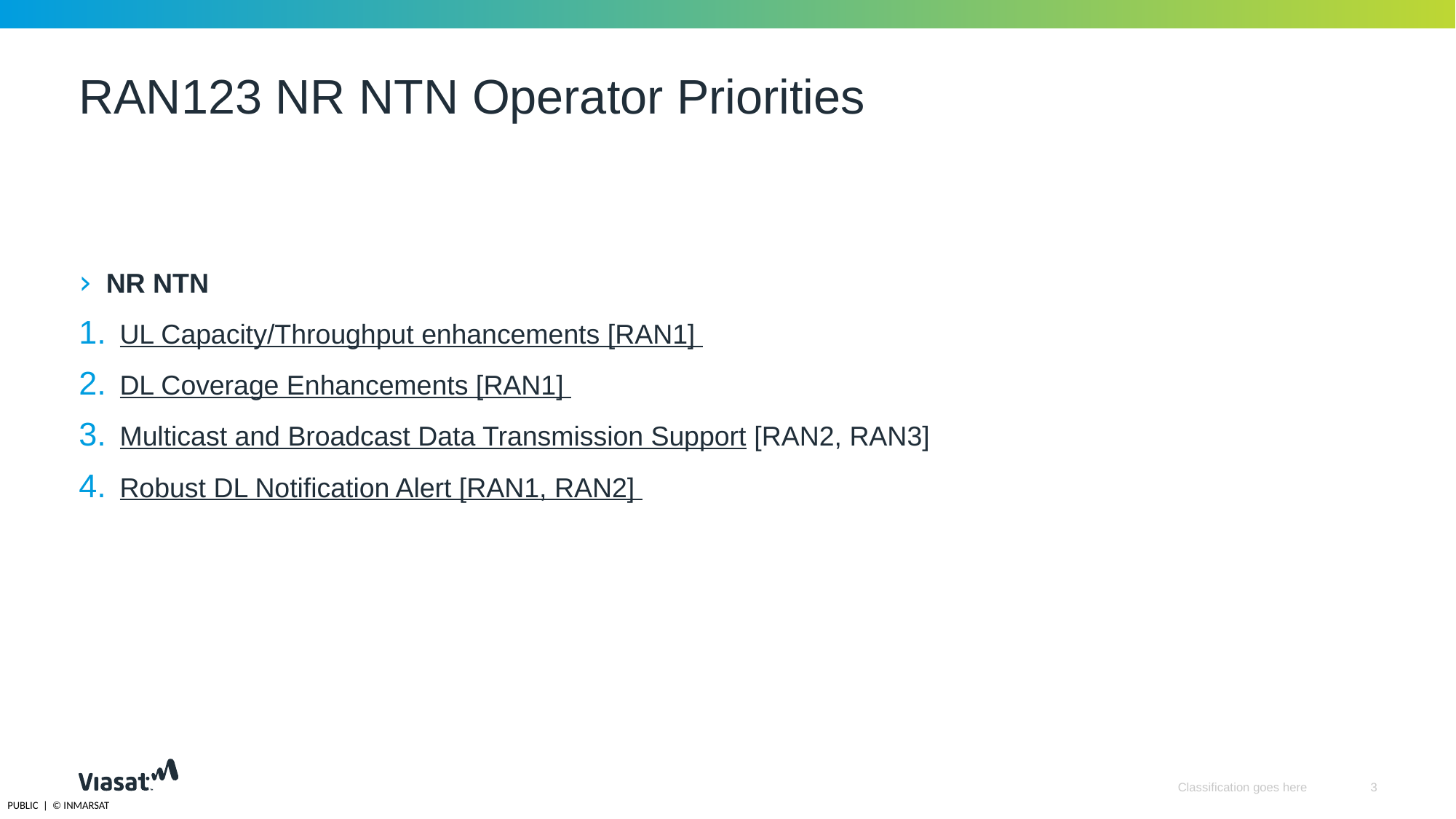

# RAN123 NR NTN Operator Priorities

NR NTN
UL Capacity/Throughput enhancements [RAN1]
DL Coverage Enhancements [RAN1]
Multicast and Broadcast Data Transmission Support [RAN2, RAN3]
Robust DL Notification Alert [RAN1, RAN2]
Classification goes here
3